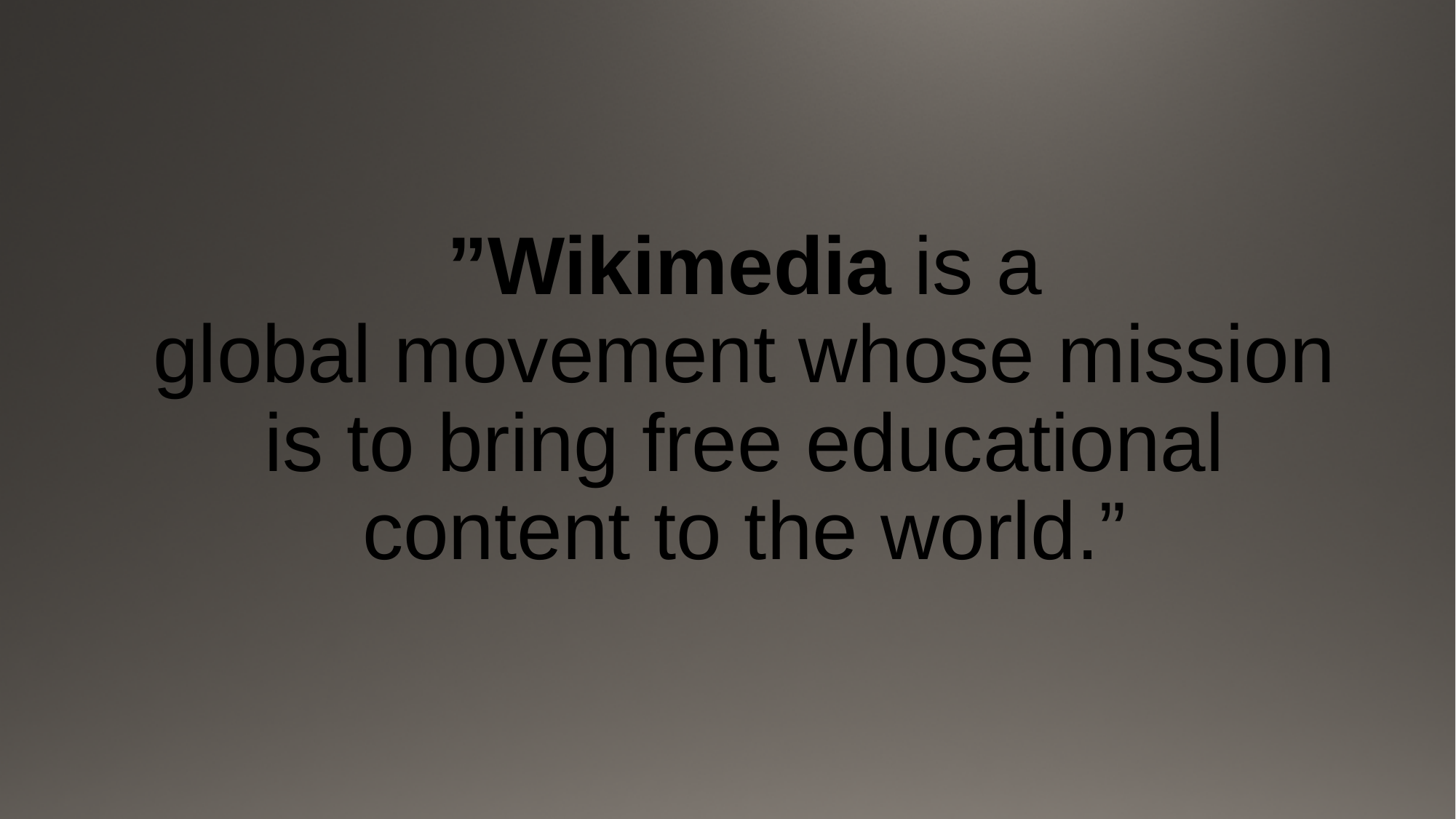

”Wikimedia is a global movement whose mission is to bring free educational content to the world.”